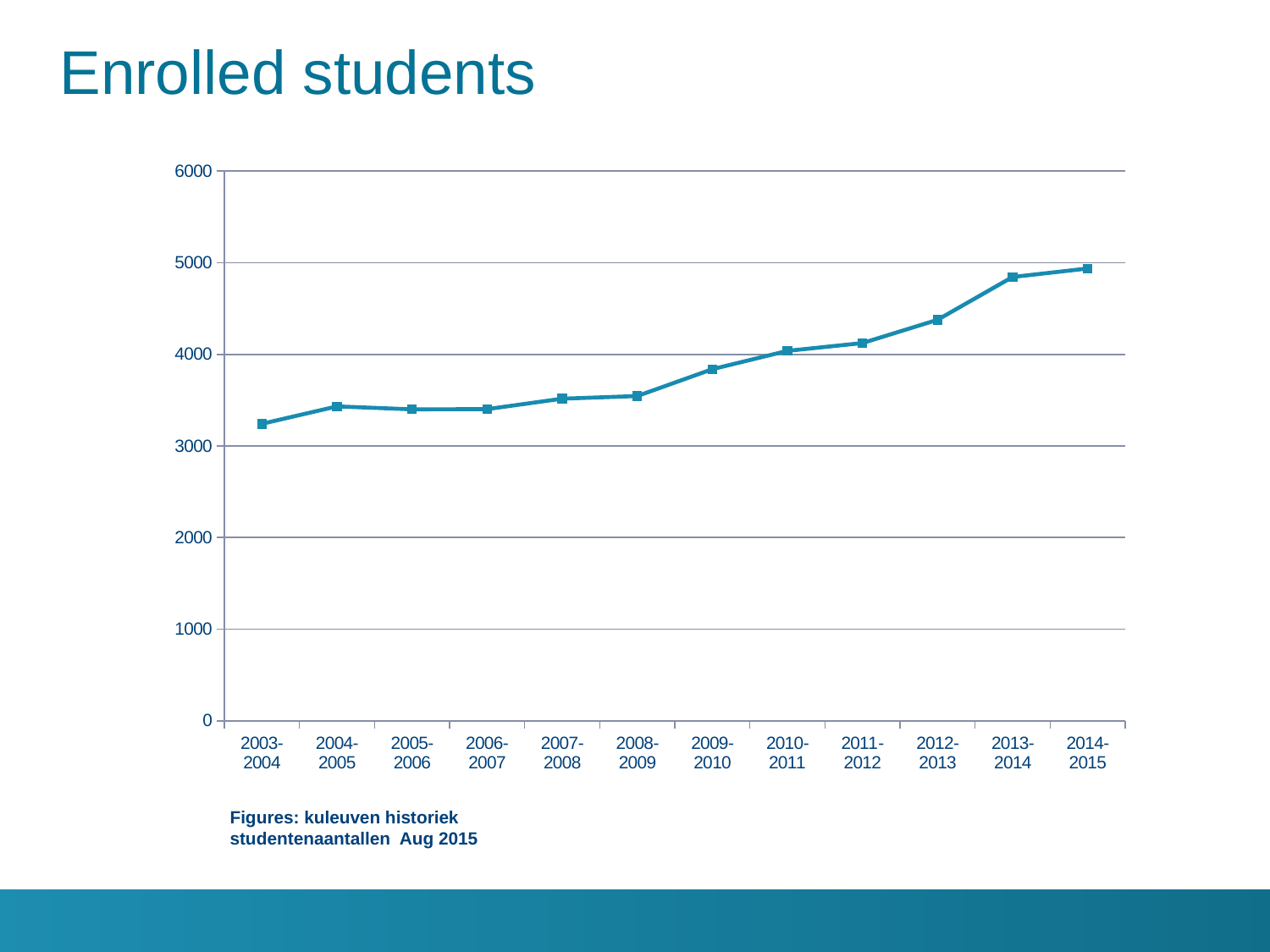

Enrolled students

### Chart

| Category |
|---|

### Chart

| Category | Number of degree students |
|---|---|
| 2003-2004 | 3242.0 |
| 2004-2005 | 3432.0 |
| 2005-2006 | 3400.0 |
| 2006-2007 | 3402.0 |
| 2007-2008 | 3516.0 |
| 2008-2009 | 3545.0 |
| 2009-2010 | 3838.0 |
| 2010-2011 | 4038.0 |
| 2011-2012 | 4123.0 |
| 2012-2013 | 4377.0 |
| 2013-2014 | 4844.0 |
| 2014-2015 | 4937.0 |
Figures: kuleuven historiek studentenaantallen  Aug 2015